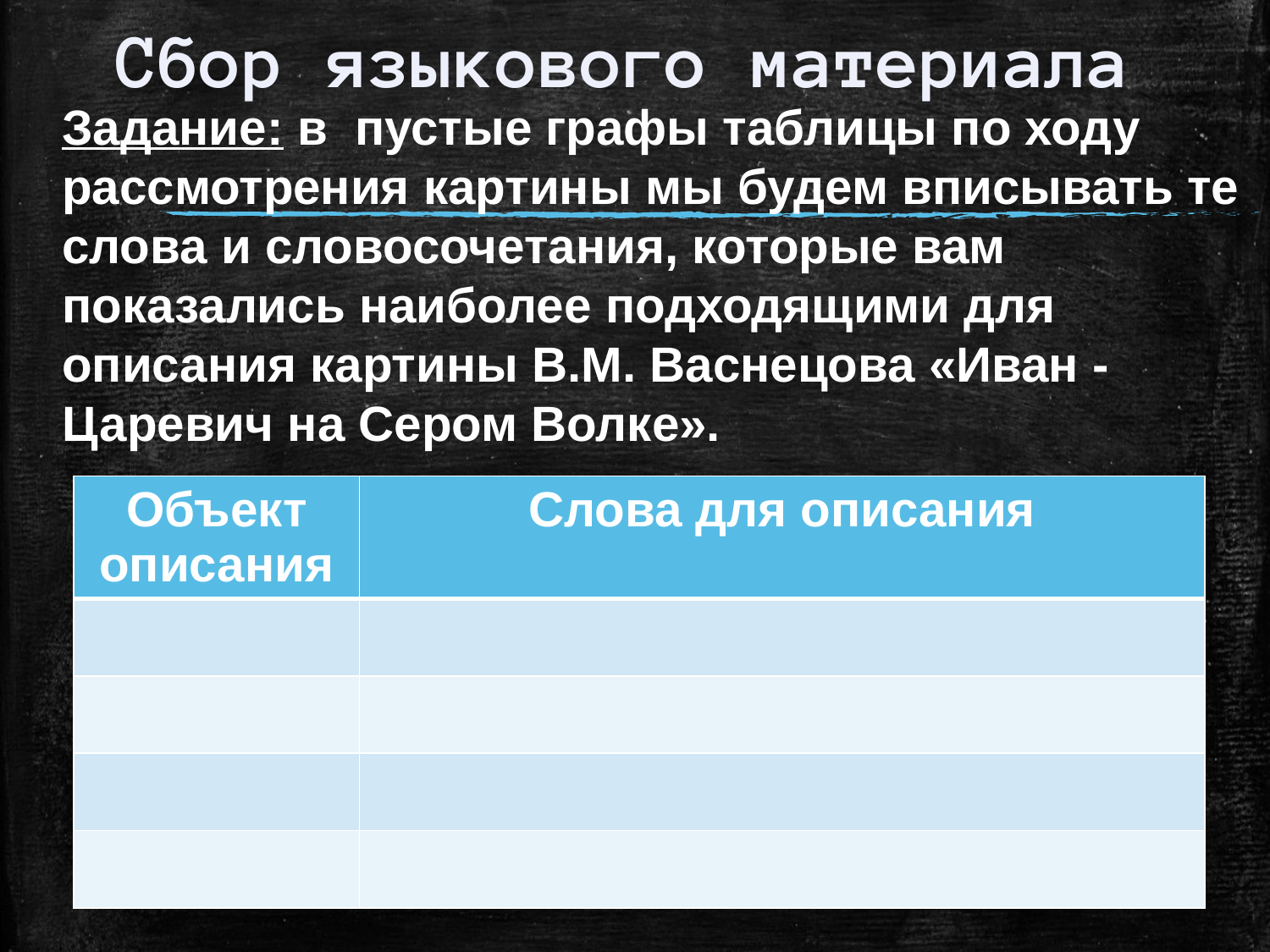

Сбор языкового материала
Задание: в  пустые графы таблицы по ходу рассмотрения картины мы будем вписывать те слова и словосочетания, которые вам показались наиболее подходящими для описания картины В.М. Васнецова «Иван - Царевич на Сером Волке».
| Объект описания | Слова для описания |
| --- | --- |
|  |  |
|  |  |
|  |  |
|  |  |